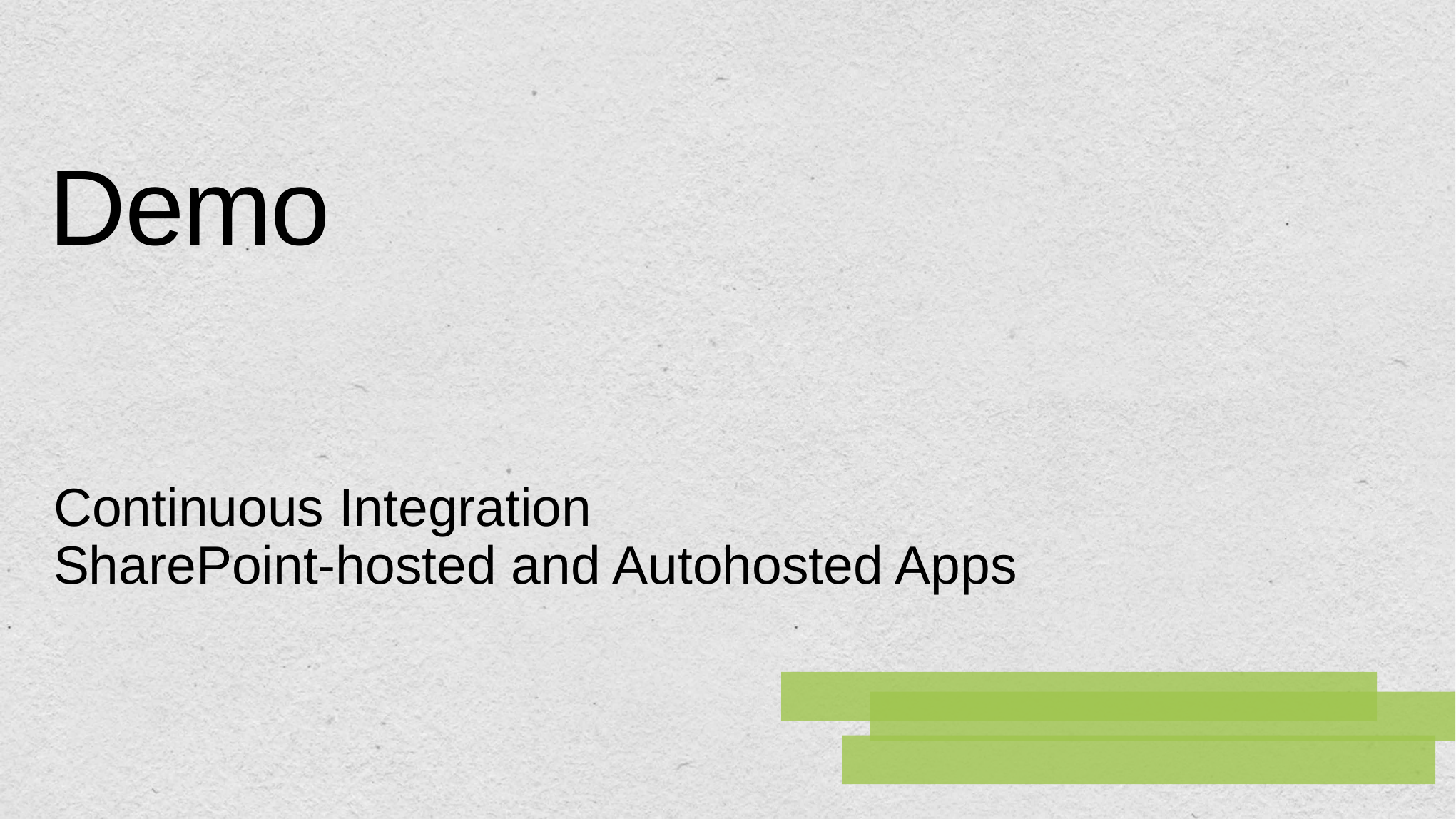

# Demo
Continuous Integration
SharePoint-hosted and Autohosted Apps